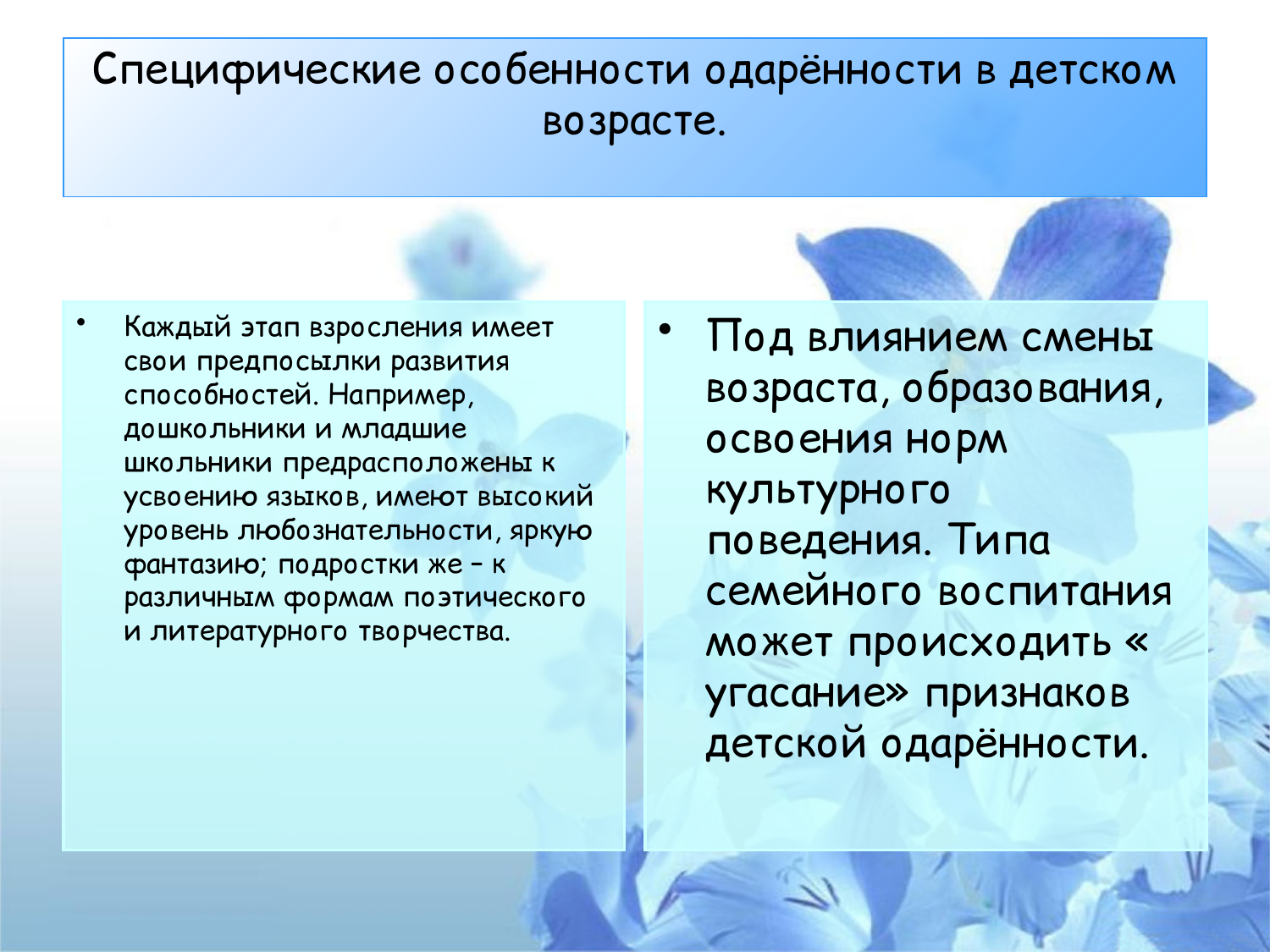

# Специфические особенности одарённости в детском возрасте.

Каждый этап взросления имеет свои предпосылки развития способностей. Например, дошкольники и младшие школьники предрасположены к усвоению языков, имеют высокий уровень любознательности, яркую фантазию; подростки же – к различным формам поэтического и литературного творчества.

Под влиянием смены возраста, образования, освоения норм культурного поведения. Типа семейного воспитания может происходить « угасание» признаков детской одарённости.